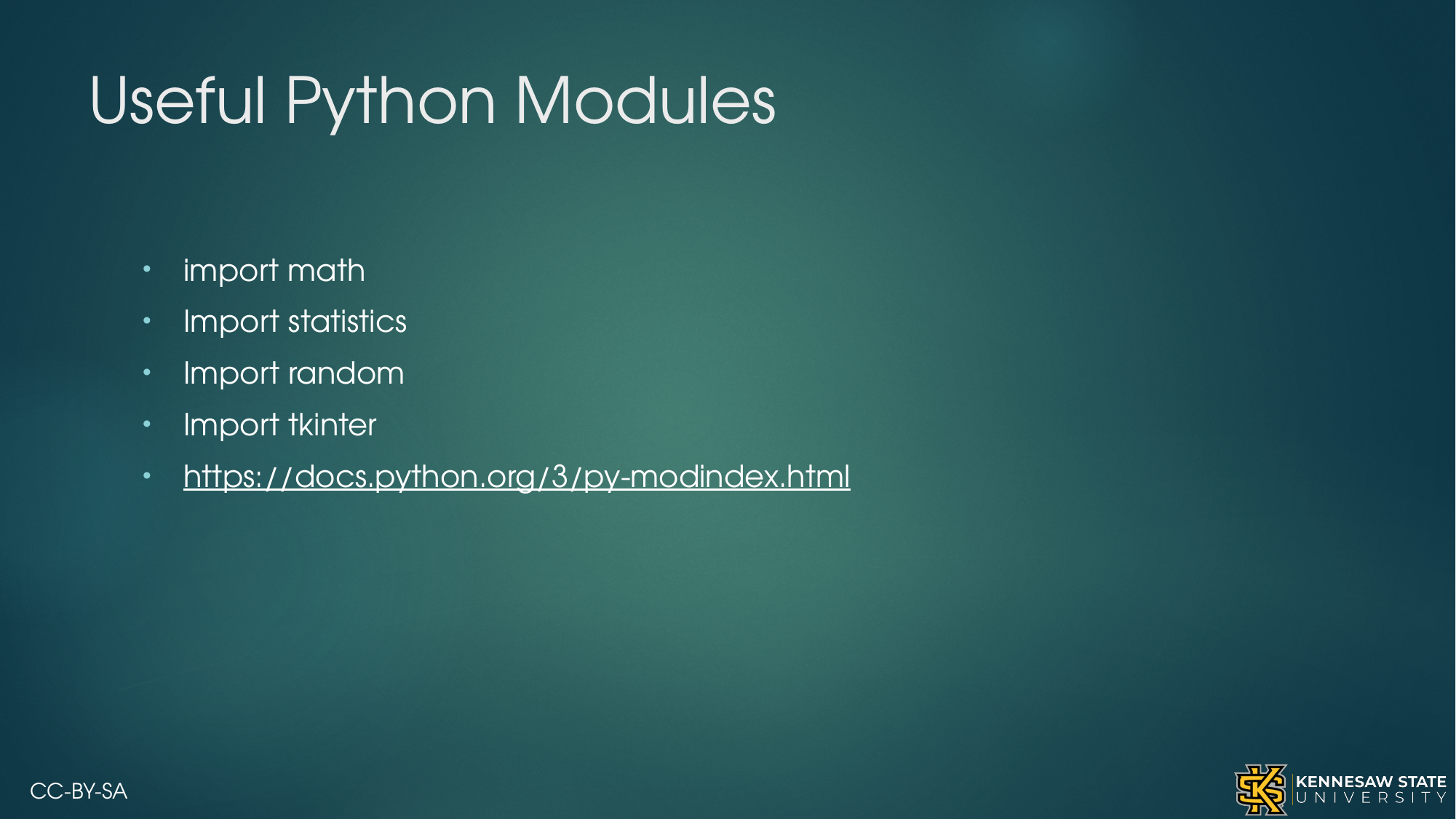

# Useful Python Modules
import math
Import statistics
Import random
Import tkinter
https://docs.python.org/3/py-modindex.html